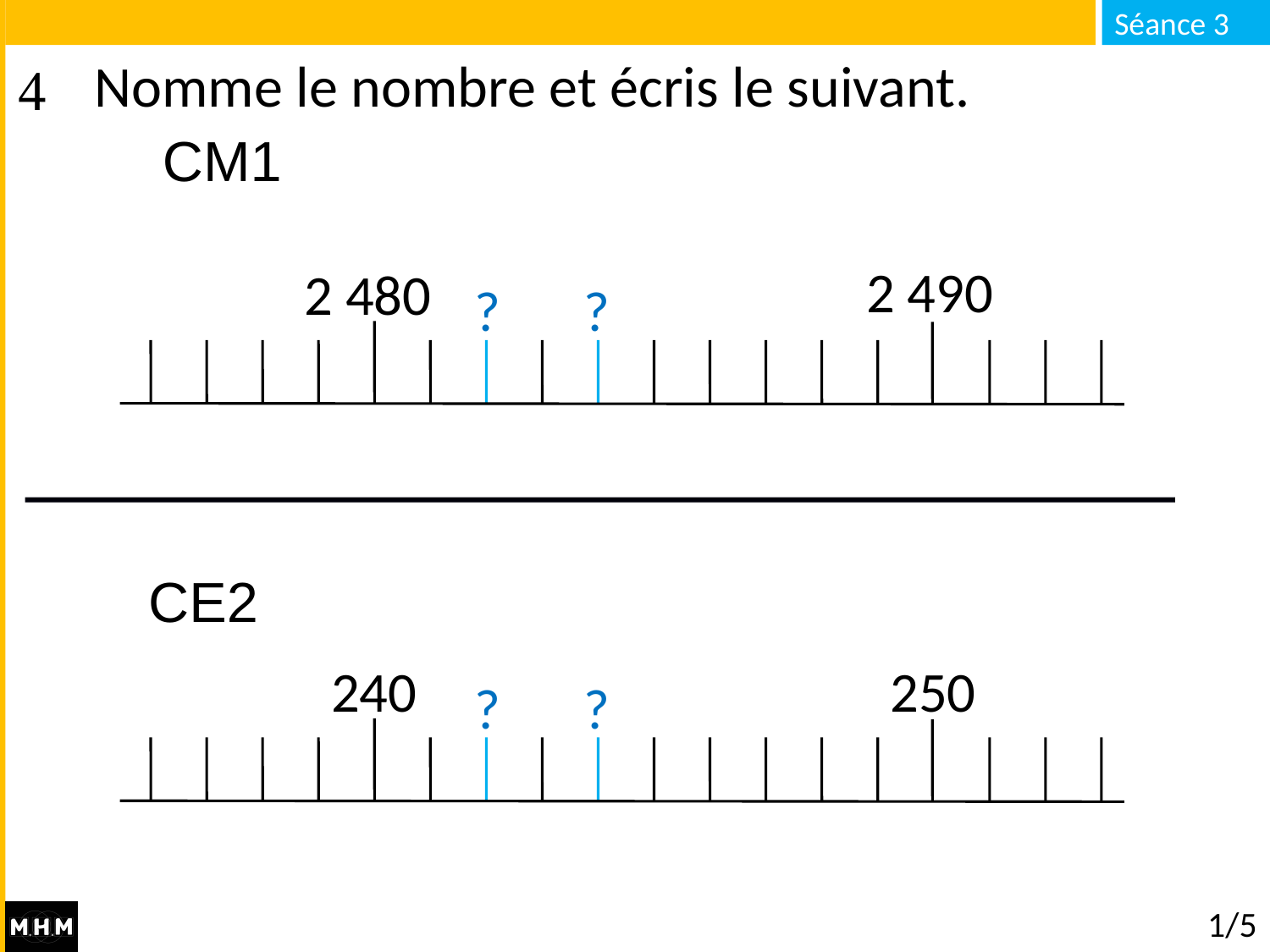

# Nomme le nombre et écris le suivant.
CM1
2 490
2 480
?
?

CE2
240
250
?
?
1/5